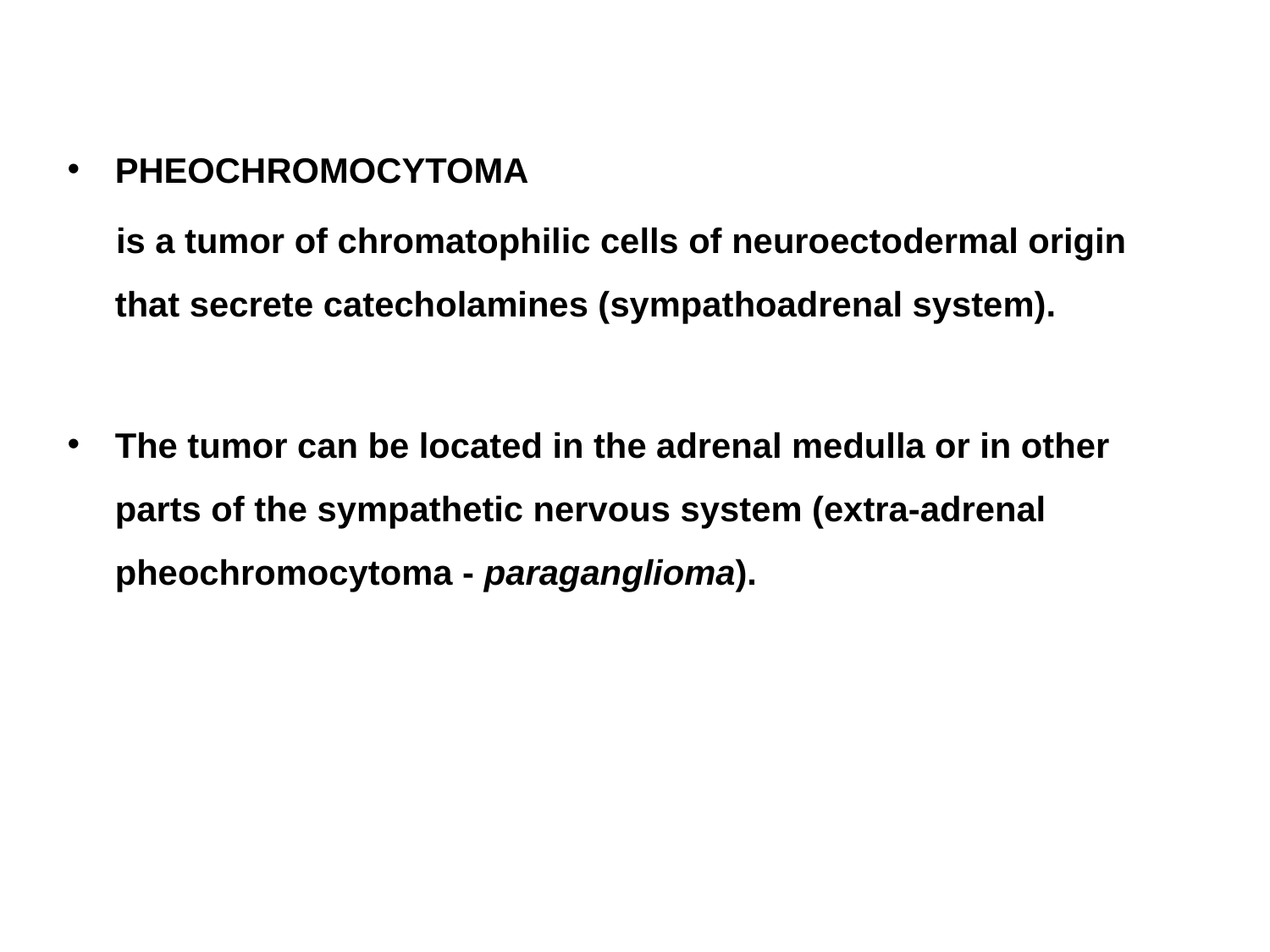

PHEOCHROMOCYTOMA
     is a tumor of chromatophilic cells of neuroectodermal origin that secrete catecholamines (sympathoadrenal system).

The tumor can be located in the adrenal medulla or in other parts of the sympathetic nervous system (extra-adrenal pheochromocytoma - paraganglioma).